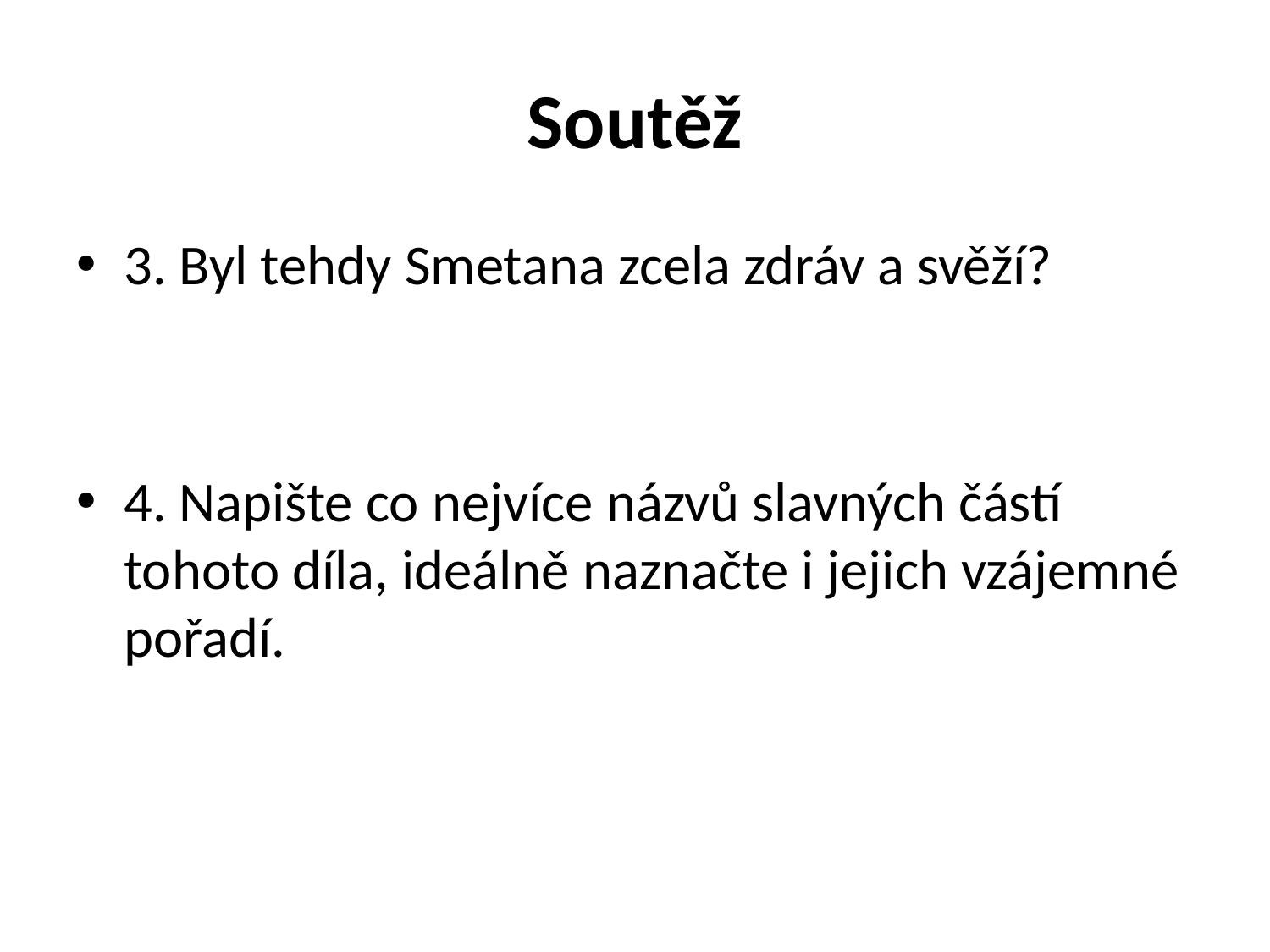

# Soutěž
3. Byl tehdy Smetana zcela zdráv a svěží?

4. Napište co nejvíce názvů slavných částí tohoto díla, ideálně naznačte i jejich vzájemné pořadí.